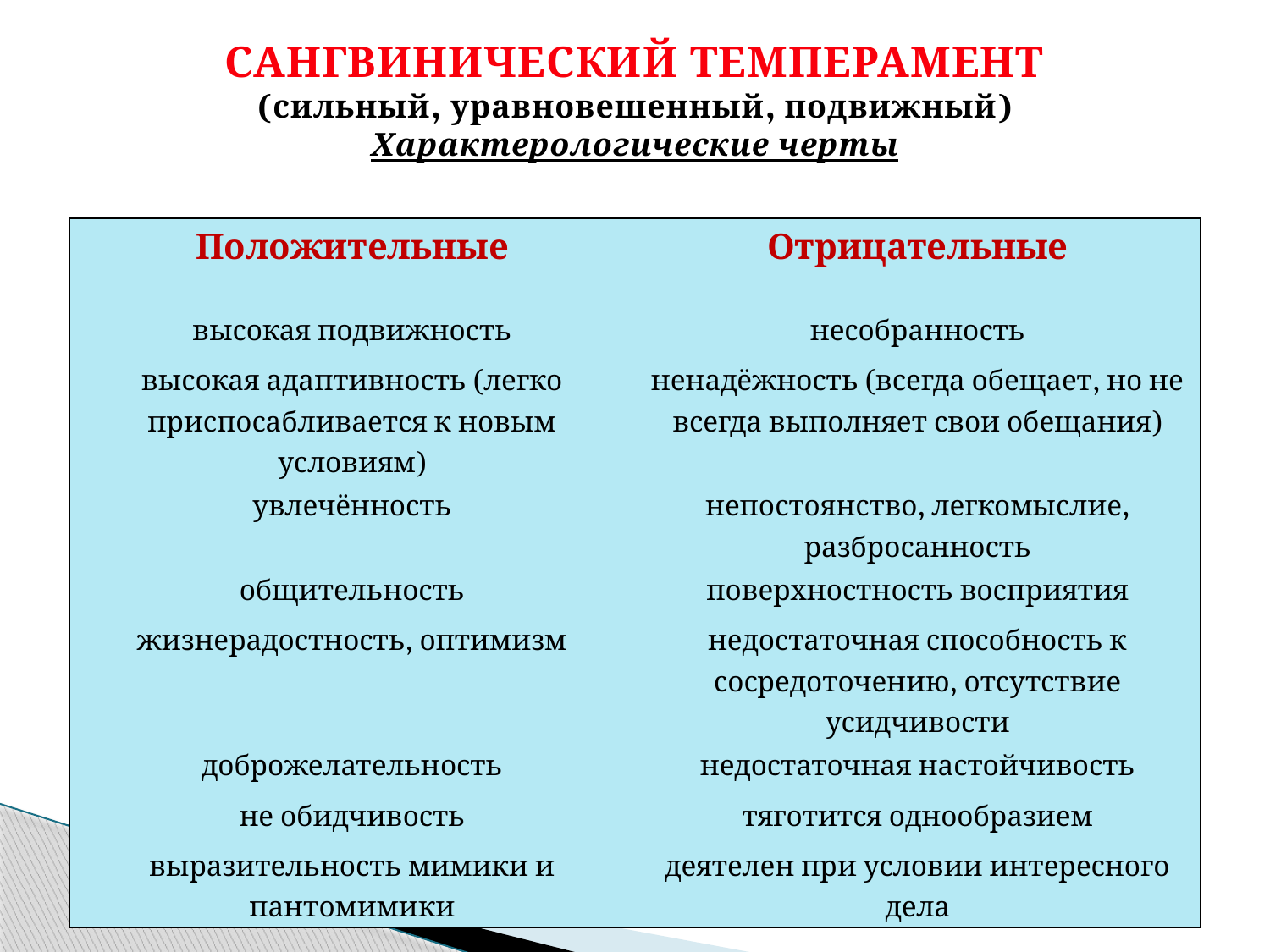

САНГВИНИЧЕСКИЙ ТЕМПЕРАМЕНТ
(сильный, уравновешенный, подвижный)
Характерологические черты

| Положительные | Отрицательные |
| --- | --- |
| высокая подвижность | несобранность |
| высокая адаптивность (легко приспосабливается к новым условиям) | ненадёжность (всегда обещает, но не всегда выполняет свои обещания) |
| увлечённость | непостоянство, легкомыслие, разбросанность |
| общительность | поверхностность восприятия |
| жизнерадостность, оптимизм | недостаточная способность к сосредоточению, отсутствие усидчивости |
| доброжелательность | недостаточная настойчивость |
| не обидчивость | тяготится однообразием |
| выразительность мимики и пантомимики | деятелен при условии интересного дела |